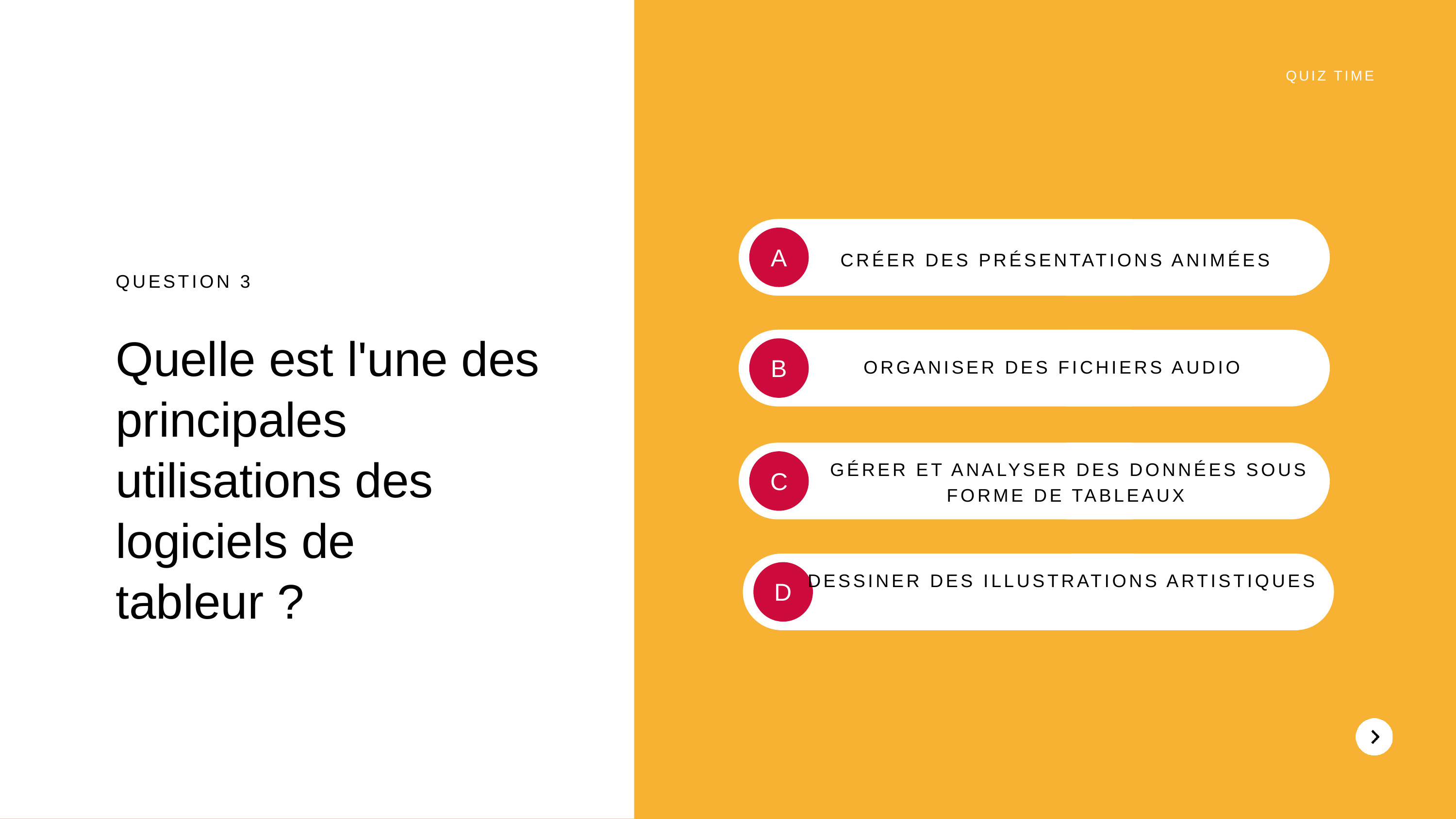

QUIZ TIME

A
CRÉER DES PRÉSENTATIONS ANIMÉES
QUESTION 3
Quelle est l'une des principales utilisations des logiciels de tableur ?

B
ORGANISER DES FICHIERS AUDIO

GÉRER ET ANALYSER DES DONNÉES SOUS FORME DE TABLEAUX
C

DESSINER DES ILLUSTRATIONS ARTISTIQUES
D